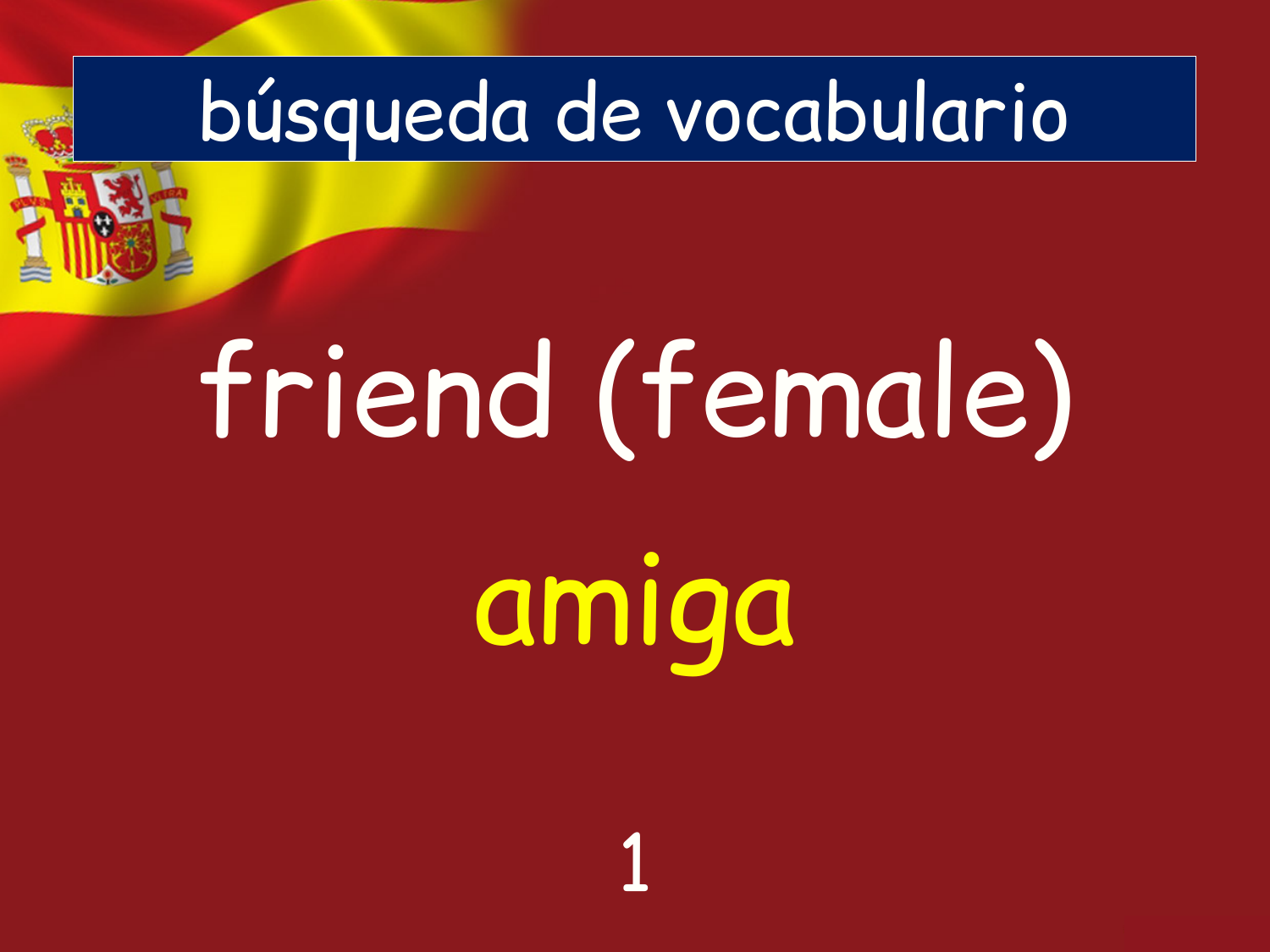

búsqueda de vocabulario
friend (female)
amiga
1